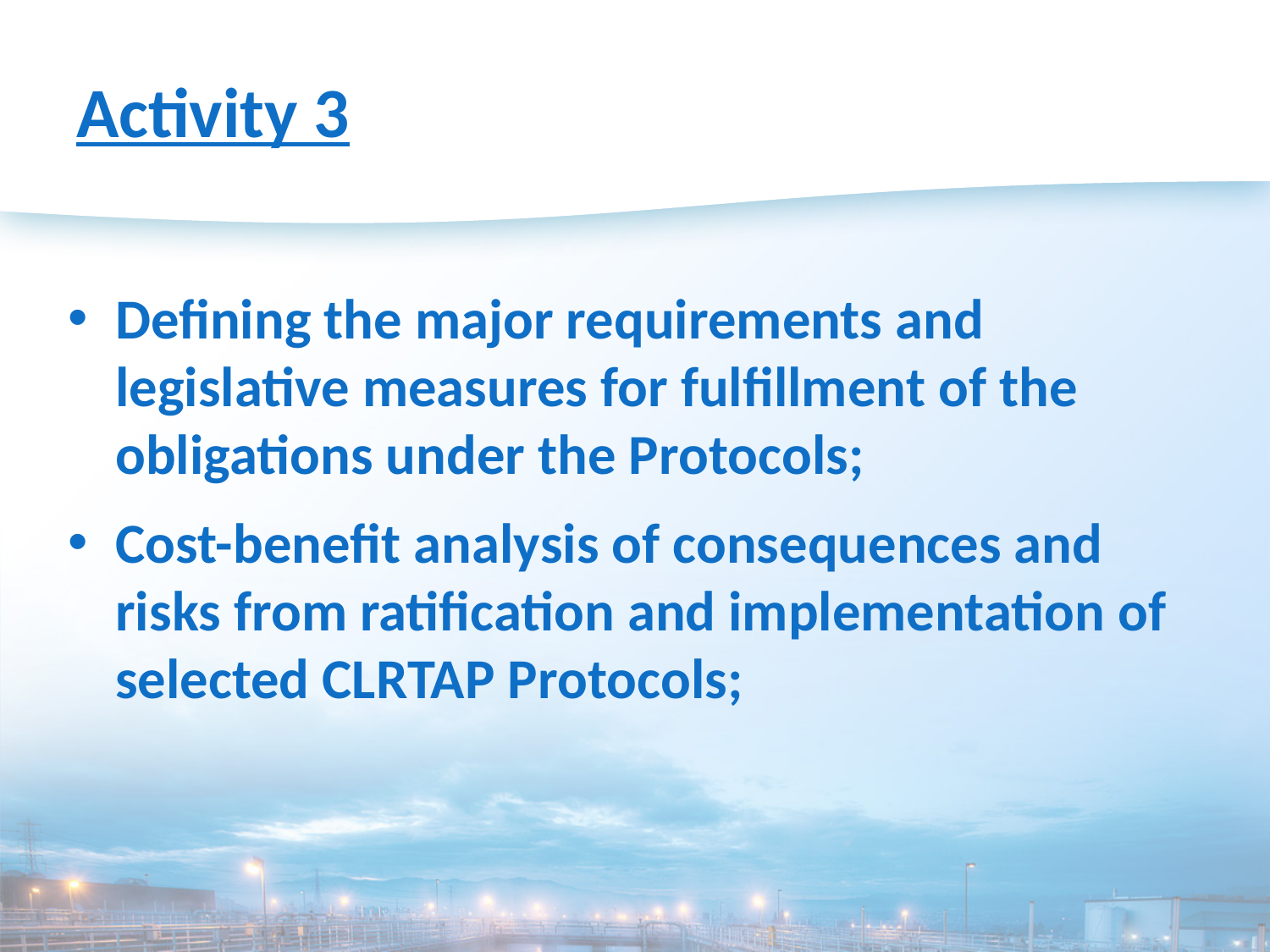

# Activity 3
Defining the major requirements and legislative measures for fulfillment of the obligations under the Protocols;
Cost-benefit analysis of consequences and risks from ratification and implementation of selected CLRTAP Protocols;